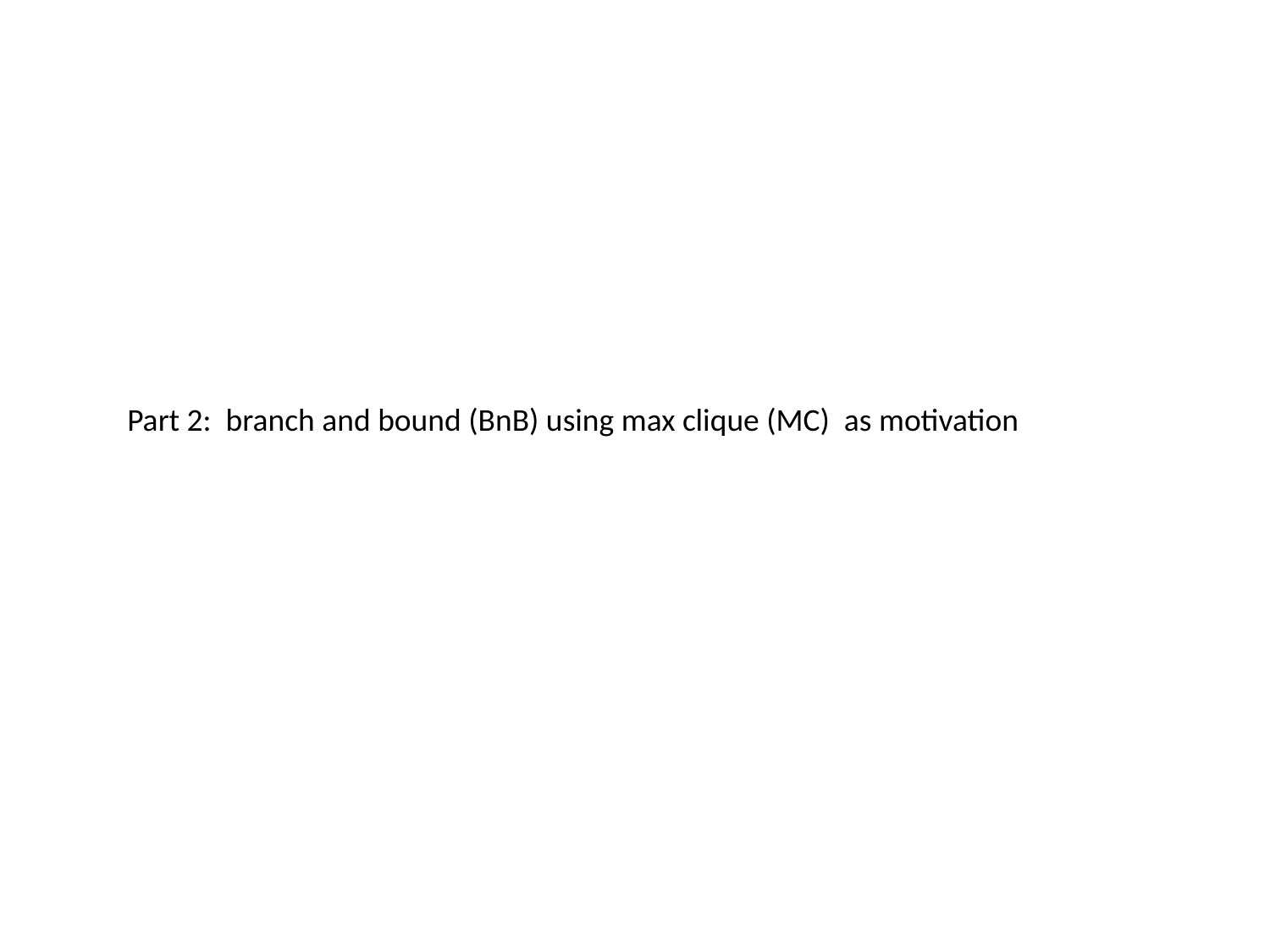

Part 2:  branch and bound (BnB) using max clique (MC)  as motivation